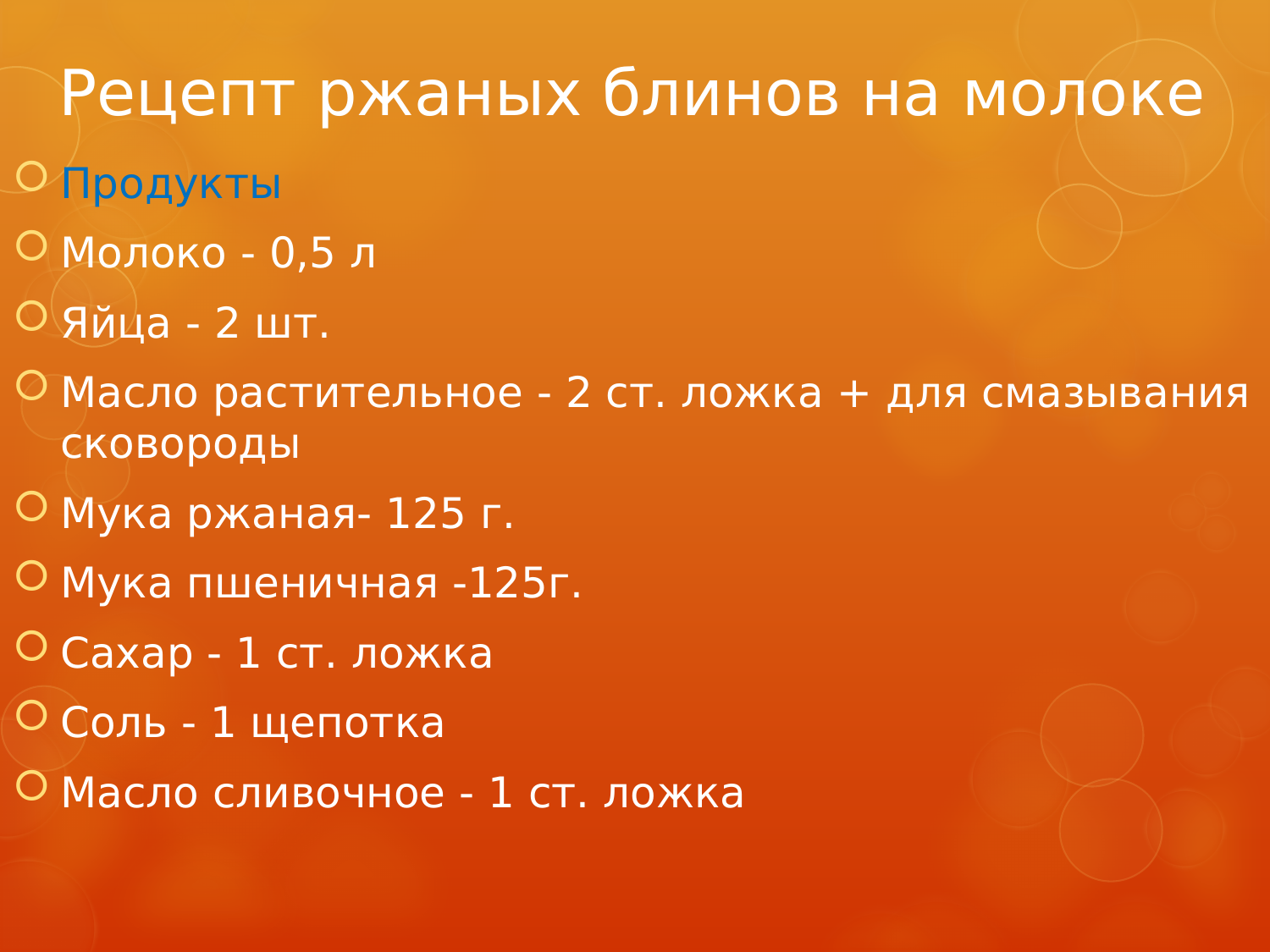

# Рецепт ржаных блинов на молоке
Продукты
Молоко - 0,5 л
Яйца - 2 шт.
Масло растительное - 2 ст. ложка + для смазывания сковороды
Мука ржаная- 125 г.
Мука пшеничная -125г.
Сахар - 1 ст. ложка
Соль - 1 щепотка
Масло сливочное - 1 ст. ложка